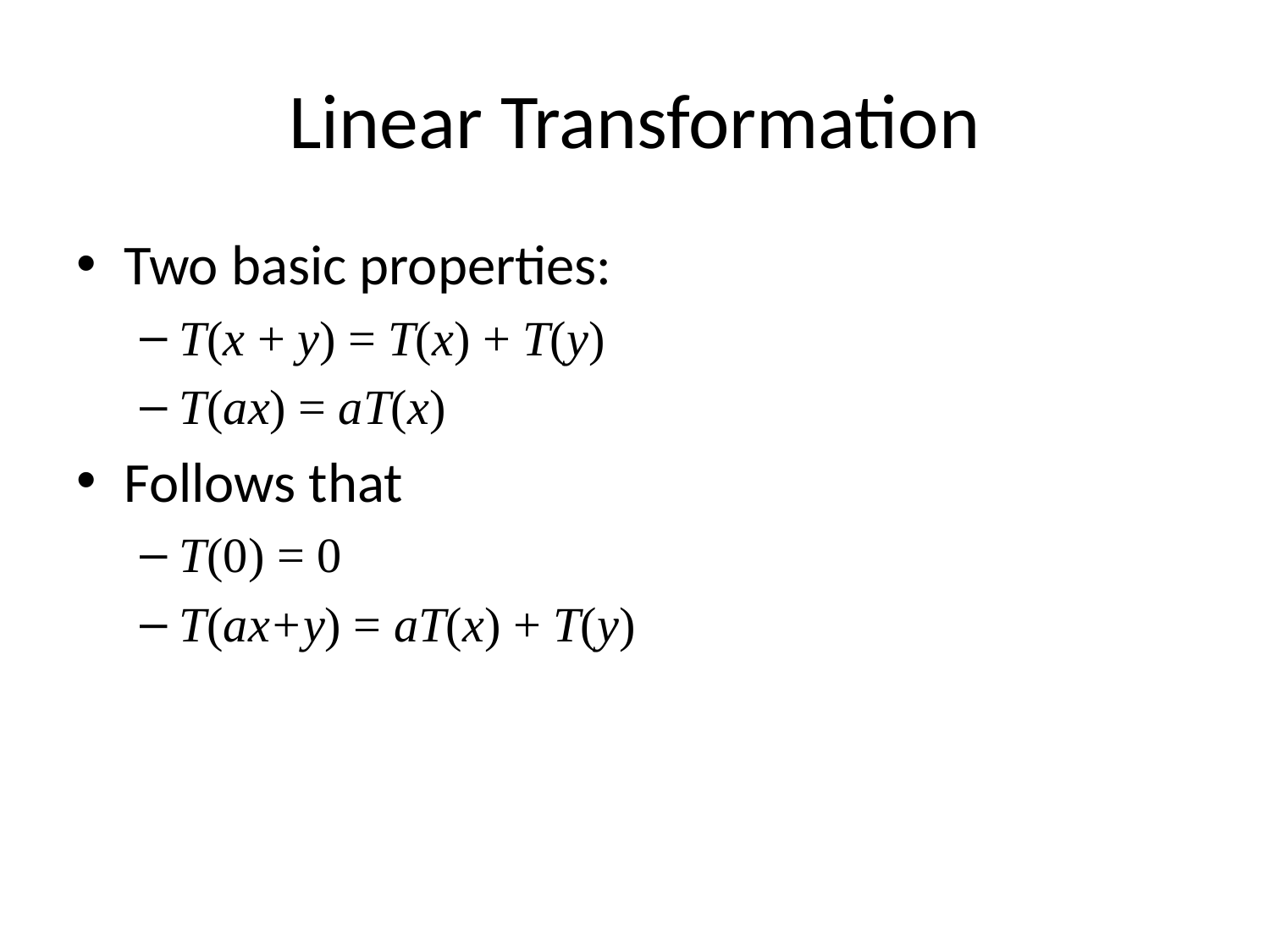

# Linear Transformation
Two basic properties:
T(x + y) = T(x) + T(y)
T(ax) = aT(x)
Follows that
T(0) = 0
T(ax+y) = aT(x) + T(y)